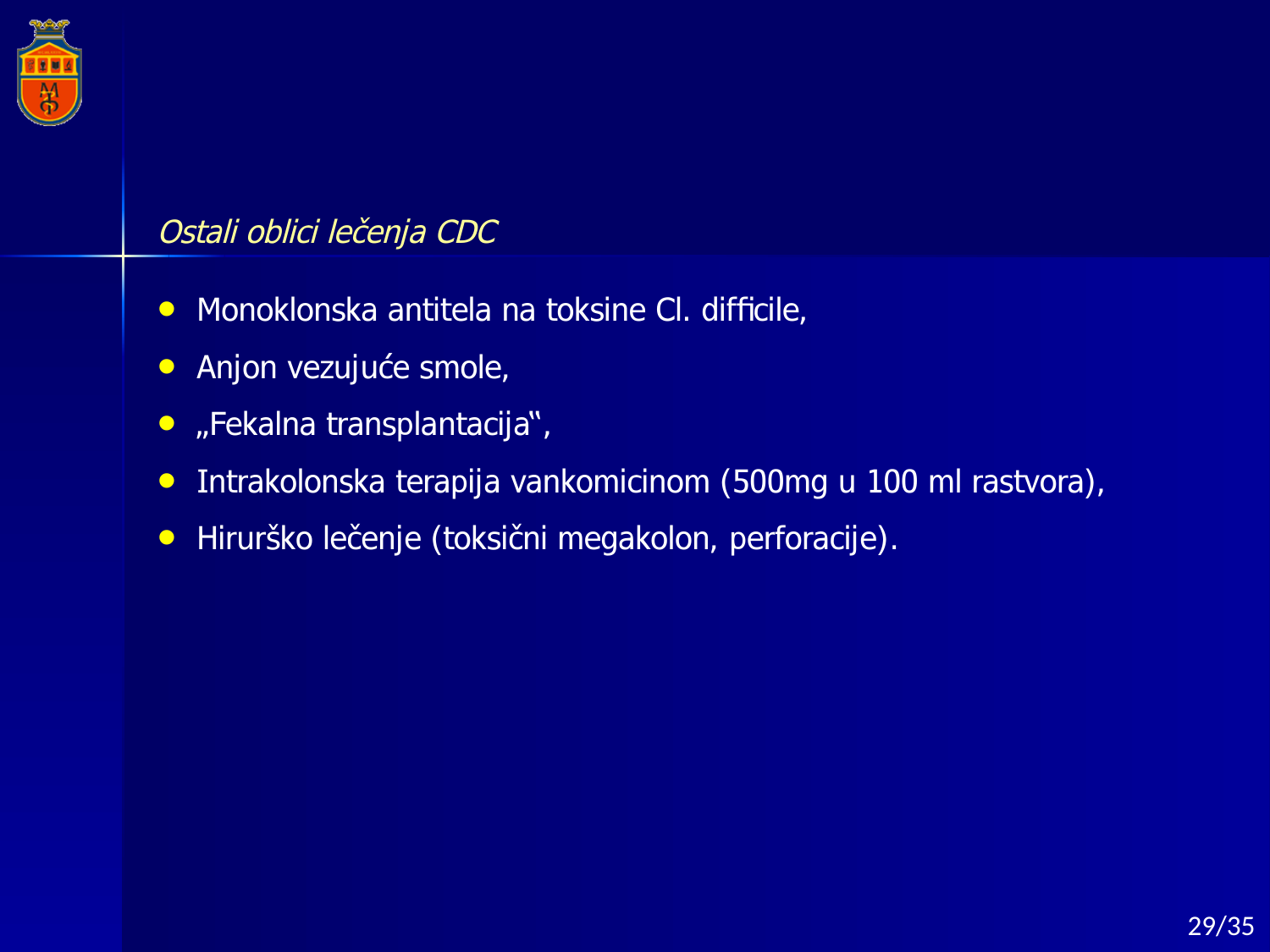

Ostali oblici lečenja CDC
Monoklonska antitela na toksine Cl. difficile,
Anjon vezujuće smole,
„Fekalna transplantacija“,
Intrakolonska terapija vankomicinom (500mg u 100 ml rastvora),
Hirurško lečenje (toksični megakolon, perforacije).
29/35